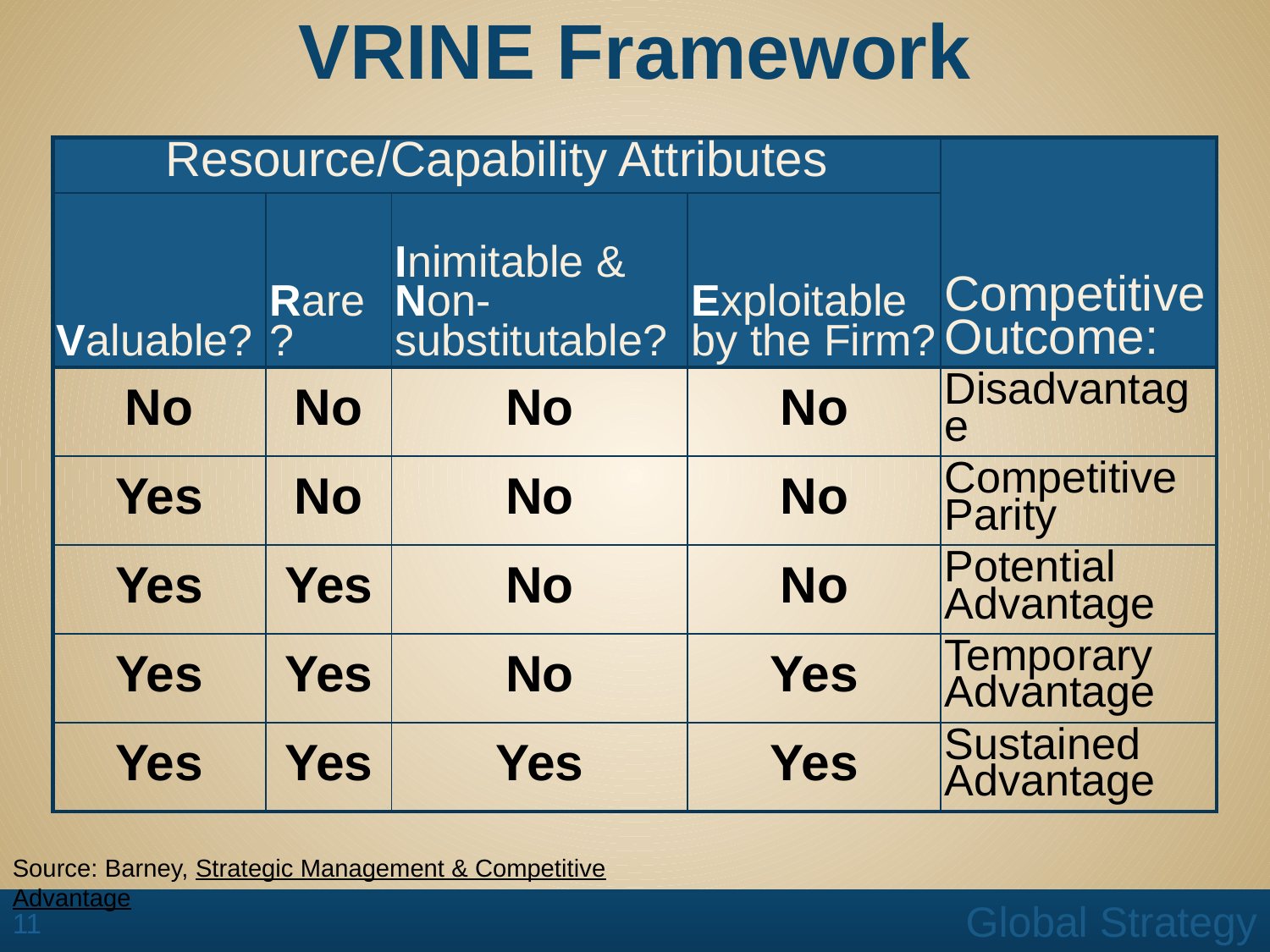

VRINE Framework
| Resource/Capability Attributes |  |  |  | Competitive Outcome: |
| --- | --- | --- | --- | --- |
| Valuable? | Rare? | Inimitable & Non-substitutable? | Exploitable by the Firm? |  |
| No | No | No | No | Disadvantage |
| Yes | No | No | No | Competitive Parity |
| Yes | Yes | No | No | Potential Advantage |
| Yes | Yes | No | Yes | Temporary Advantage |
| Yes | Yes | Yes | Yes | Sustained Advantage |
Source: Barney, Strategic Management & Competitive Advantage